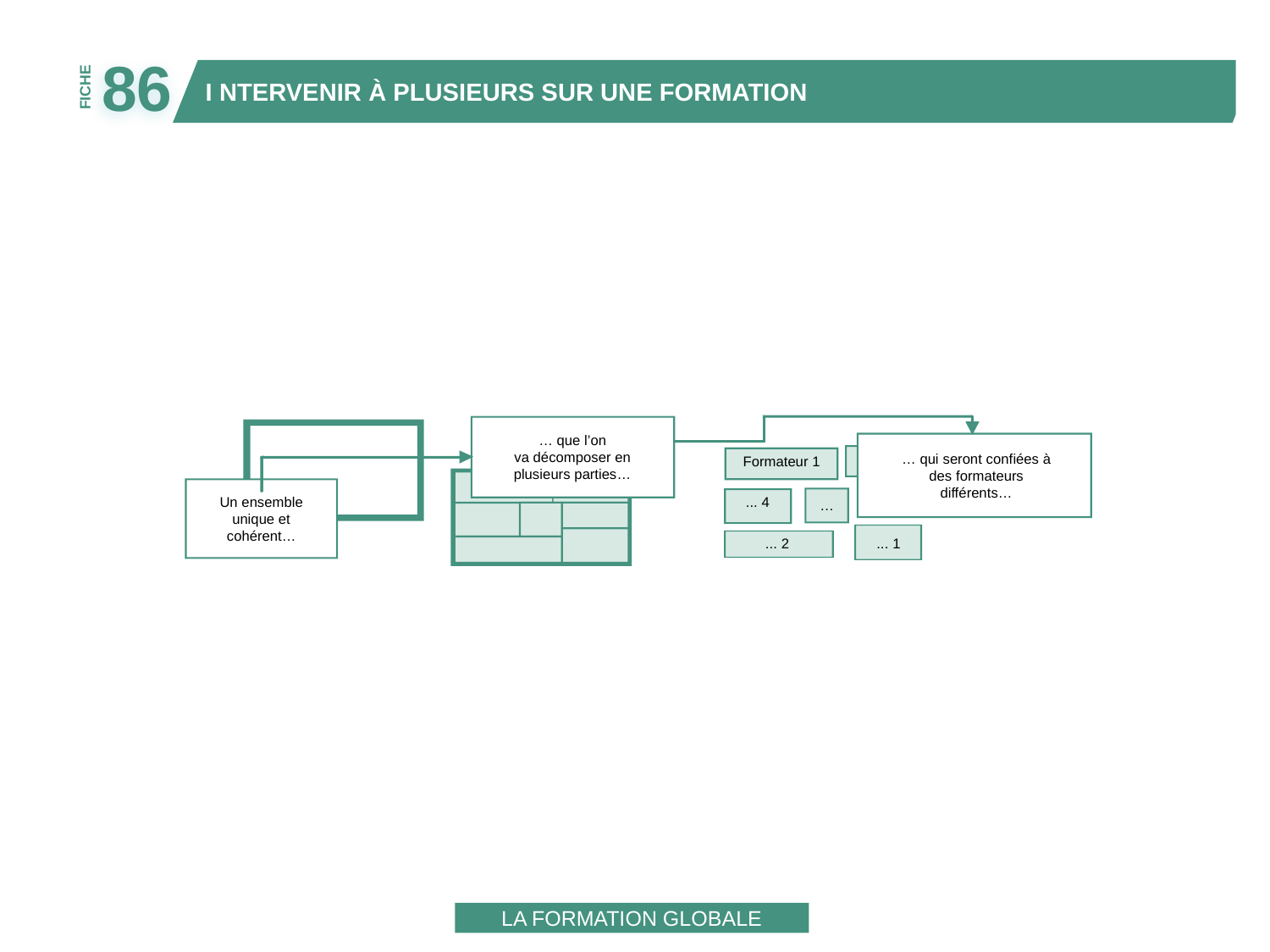

86

I NTERVENIR À PLUSIEURS SUR UNE FORMATION
FICHE

… que l’on
va décomposer en
plusieurs parties…

… qui seront confiées à
des formateurs
différents…

Formateur 1

... 4
Un ensemble
unique et
cohérent…
…

... 1
... 2

LA FORMATION GLOBALE